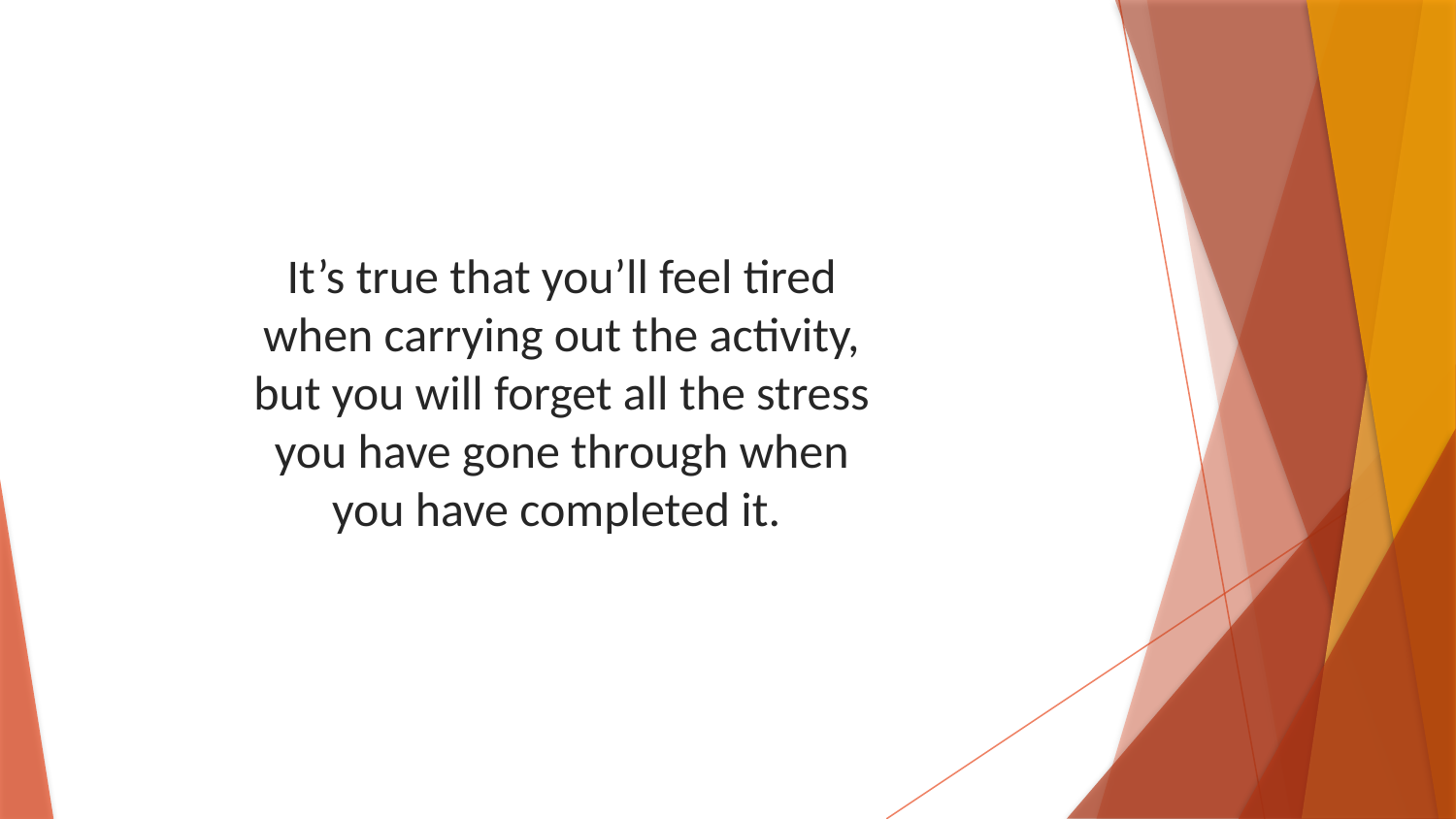

It’s true that you’ll feel tired when carrying out the activity, but you will forget all the stress you have gone through when you have completed it.